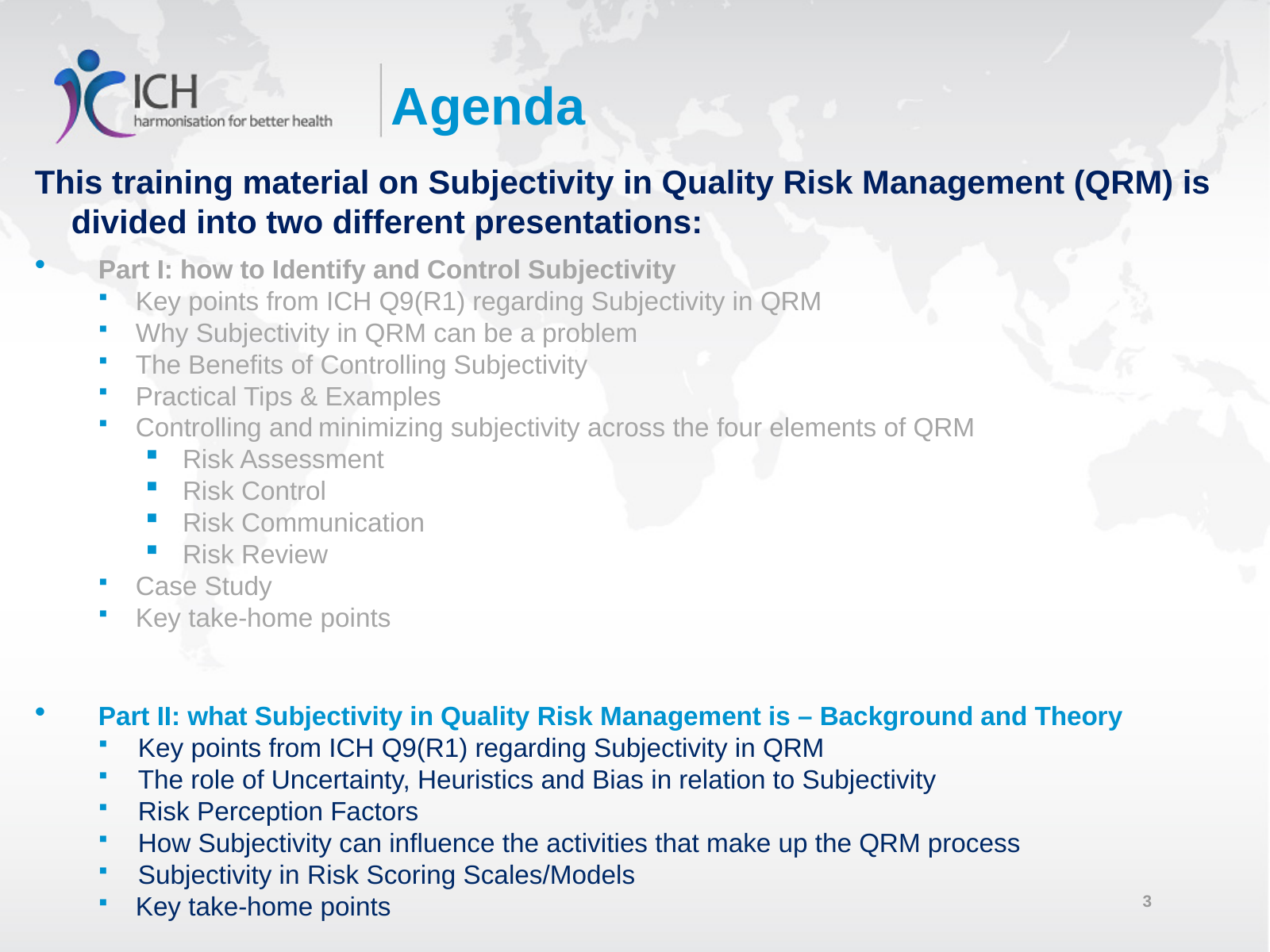

# Agenda
This training material on Subjectivity in Quality Risk Management (QRM) is      divided into two different presentations:

Part I: how to Identify and Control Subjectivity
Key points from ICH Q9(R1) regarding Subjectivity in QRM
Why Subjectivity in QRM can be a problem
The Benefits of Controlling Subjectivity
Practical Tips & Examples
Controlling and minimizing subjectivity across the four elements of QRM
Risk Assessment
Risk Control
Risk Communication
Risk Review
Case Study
Key take-home points

Part II: what Subjectivity in Quality Risk Management is – Background and Theory
Key points from ICH Q9(R1) regarding Subjectivity in QRM
The role of Uncertainty, Heuristics and Bias in relation to Subjectivity
Risk Perception Factors
How Subjectivity can influence the activities that make up the QRM process
Subjectivity in Risk Scoring Scales/Models
Key take-home points